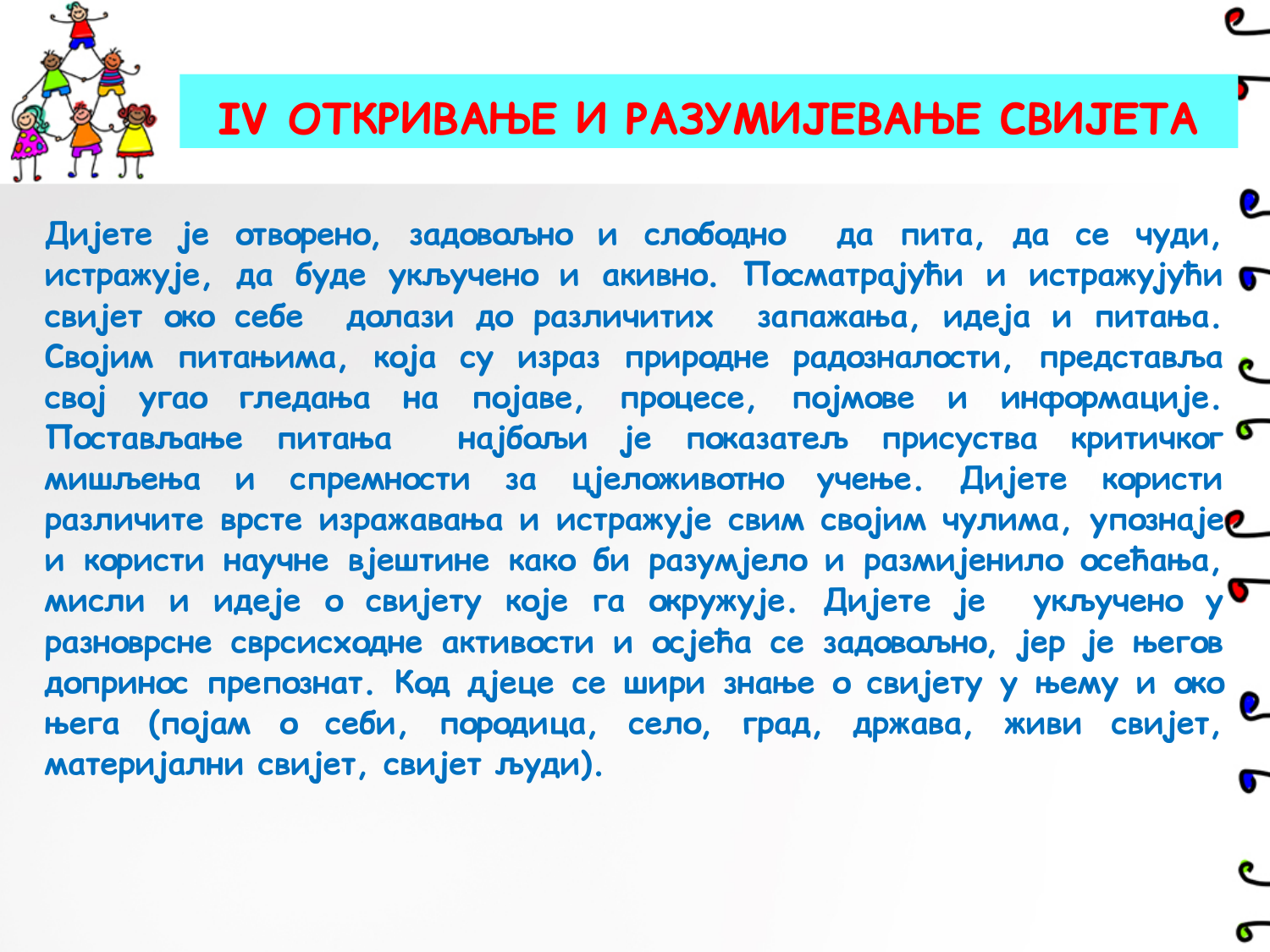

# IV ОТКРИВАЊЕ И РАЗУМИЈЕВАЊЕ СВИЈЕТА
Дијете је отворено, задовољно и слободно  да пита, да се чуди, истражује, да буде укључено и акивно. Посматрајући и истражујући свијет око себе  долази до различитих  запажања, идеја и питања. Својим питањима, која су израз природне радозналости, представља свој угао гледања на појаве, процесе, појмове и информације. Постављање питања  најбољи је показатељ присуства критичког мишљења и спремности за цјеложивотно учење. Дијете користи различите врсте изражaвања и истражује свим својим чулима, упознаје и користи научне вјештине како би разумјело и размијенило осећања, мисли и идеје о свијету које га окружује. Дијете је  укључено у разноврсне сврсисходне активости и осјећа се задовољно, јер је његов допринос препознат. Код дјеце се шири знање о свијету у њему и око њега (појам о себи, породица, село, град, држава, живи свијет, материјални свијет, свијет људи).